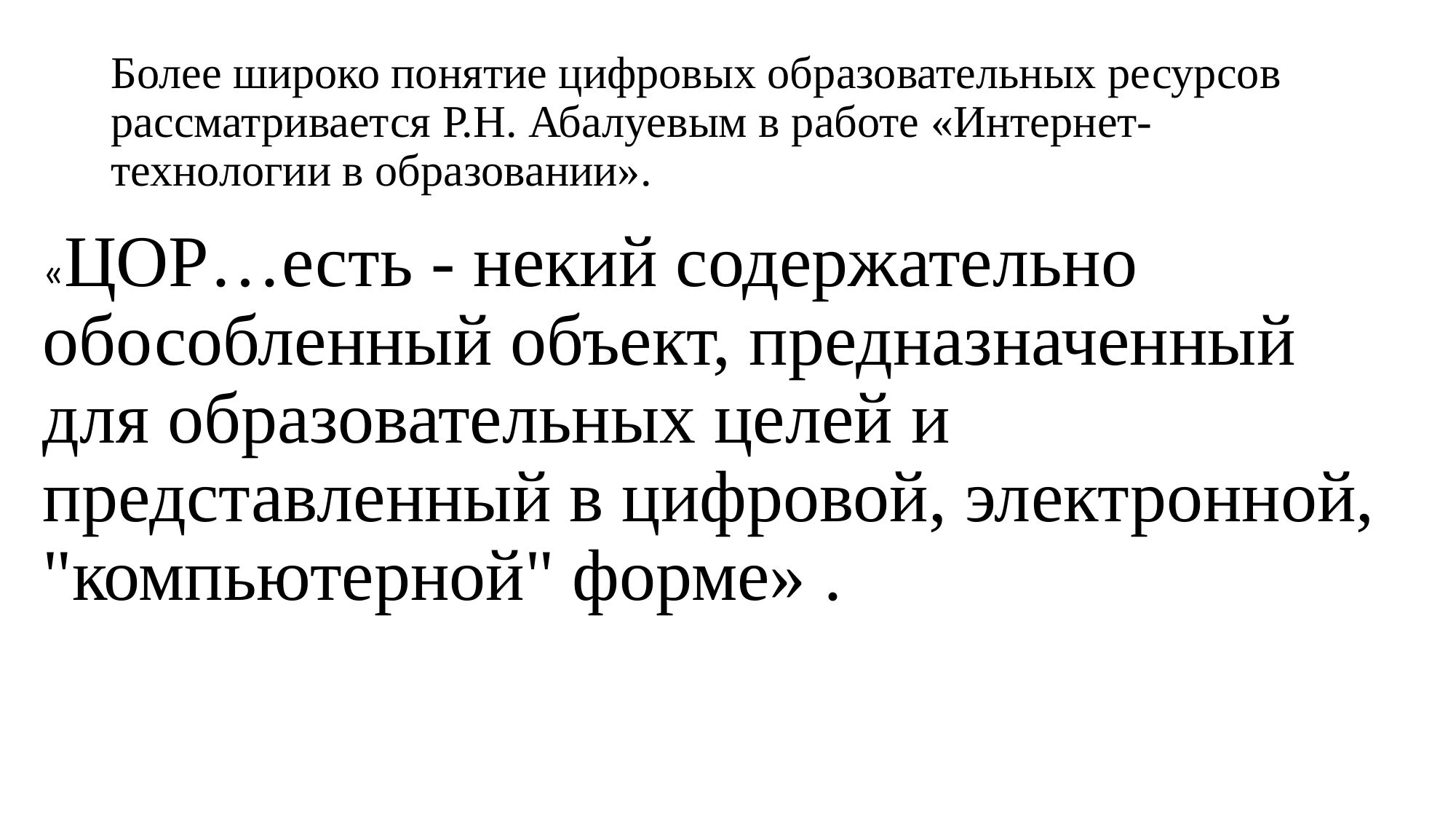

# Более широко понятие цифровых образовательных ресурсов рассматривается Р.Н. Абалуевым в работе «Интернет-технологии в образовании».
«ЦОР…есть - некий содержательно обособленный объект, предназначенный для образовательных целей и представленный в цифровой, электронной, "компьютерной" форме» .